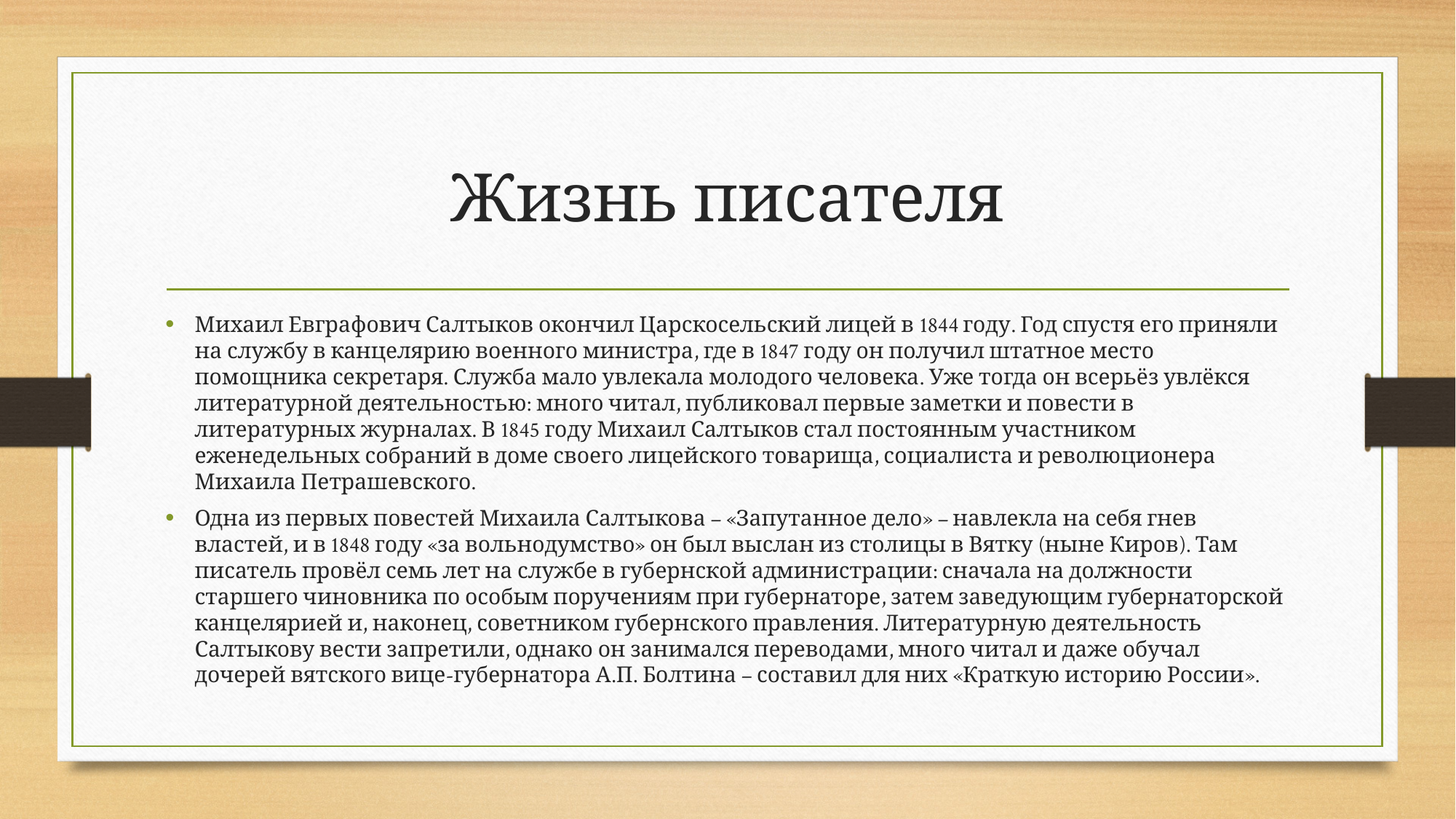

# Жизнь писателя
Михаил Евграфович Салтыков окончил Царскосельский лицей в 1844 году. Год спустя его приняли на службу в канцелярию военного министра, где в 1847 году он получил штатное место помощника секретаря. Служба мало увлекала молодого человека. Уже тогда он всерьёз увлёкся литературной деятельностью: много читал, публиковал первые заметки и повести в литературных журналах. В 1845 году Михаил Салтыков стал постоянным участником еженедельных собраний в доме своего лицейского товарища, социалиста и революционера Михаила Петрашевского.
Одна из первых повестей Михаила Салтыкова – «Запутанное дело» – навлекла на себя гнев властей, и в 1848 году «за вольнодумство» он был выслан из столицы в Вятку (ныне Киров). Там писатель провёл семь лет на службе в губернской администрации: сначала на должности старшего чиновника по особым поручениям при губернаторе, затем заведующим губернаторской канцелярией и, наконец, советником губернского правления. Литературную деятельность Салтыкову вести запретили, однако он занимался переводами, много читал и даже обучал дочерей вятского вице-губернатора А.П. Болтина – составил для них «Краткую историю России».